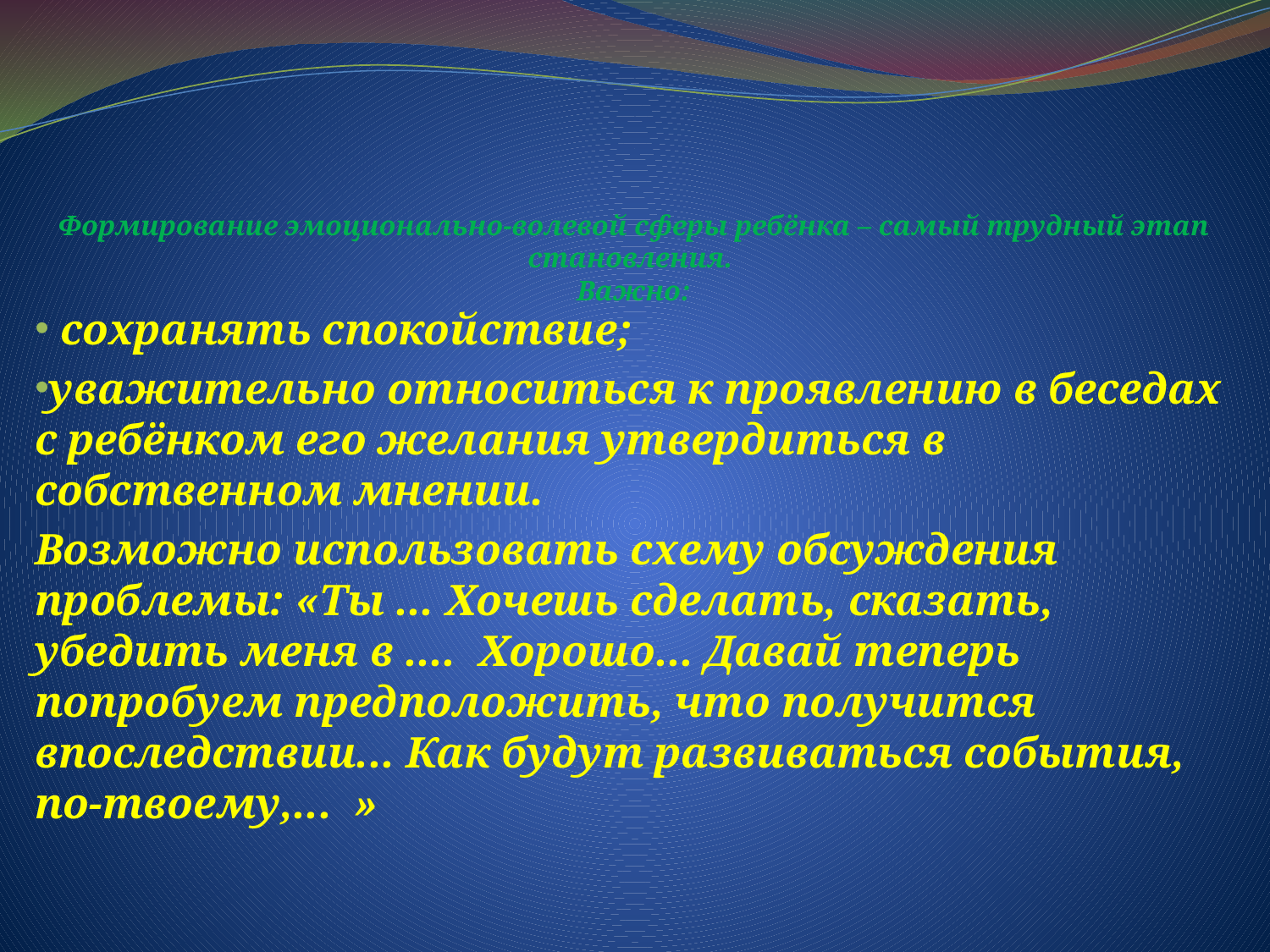

# Формирование эмоционально-волевой сферы ребёнка – самый трудный этап становления. Важно:
 сохранять спокойствие;
уважительно относиться к проявлению в беседах с ребёнком его желания утвердиться в собственном мнении.
Возможно использовать схему обсуждения проблемы: «Ты ... Хочешь сделать, сказать, убедить меня в ....  Хорошо... Давай теперь попробуем предположить, что получится впоследствии... Как будут развиваться события, по-твоему,...  »